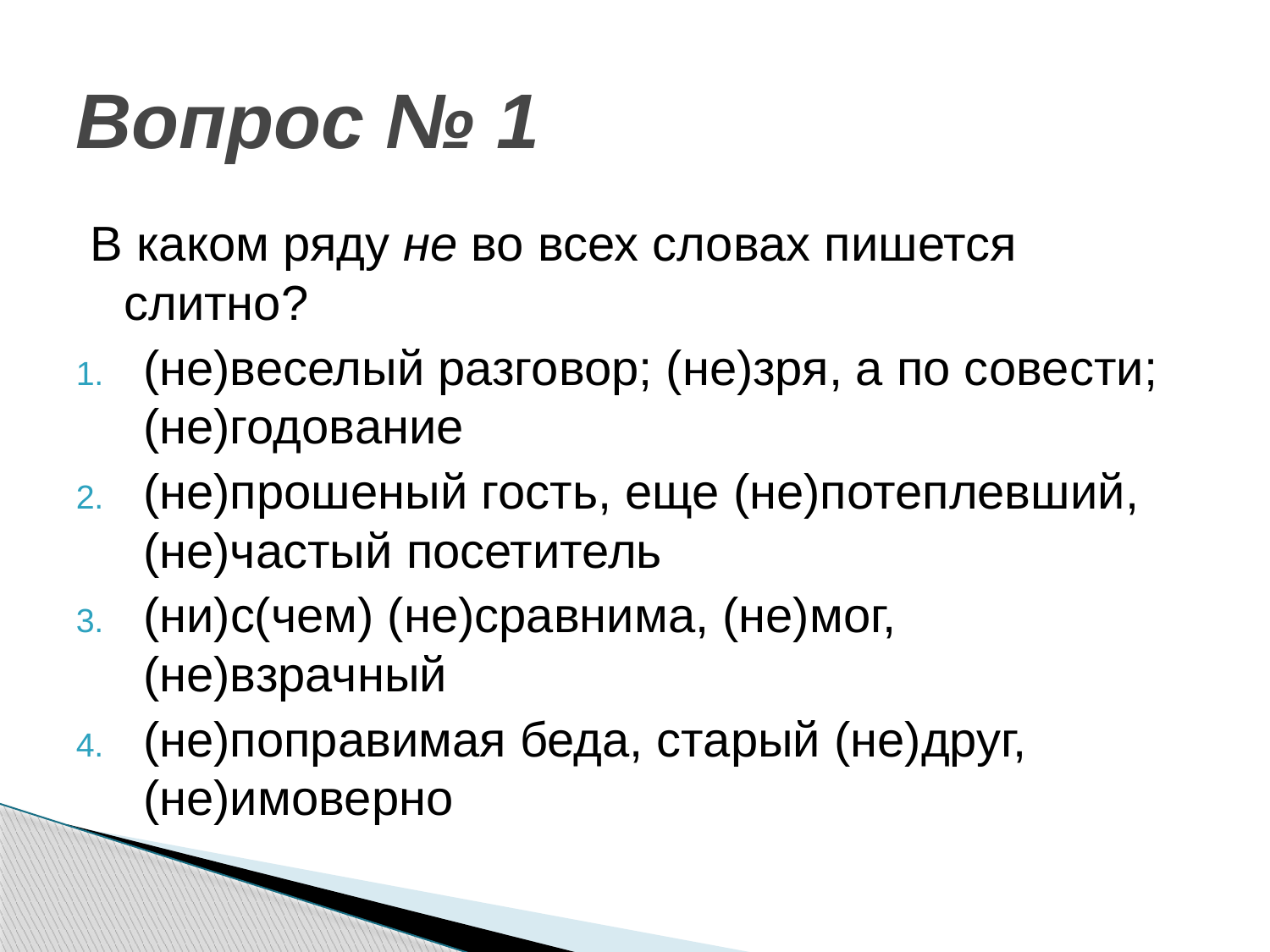

# Вопрос № 1
В каком ряду не во всех словах пишется слитно?
(не)веселый разговор; (не)зря, а по совести; (не)годование
(не)прошеный гость, еще (не)потеплевший, (не)частый посетитель
(ни)с(чем) (не)сравнима, (не)мог, (не)взрачный
(не)поправимая беда, старый (не)друг, (не)имоверно